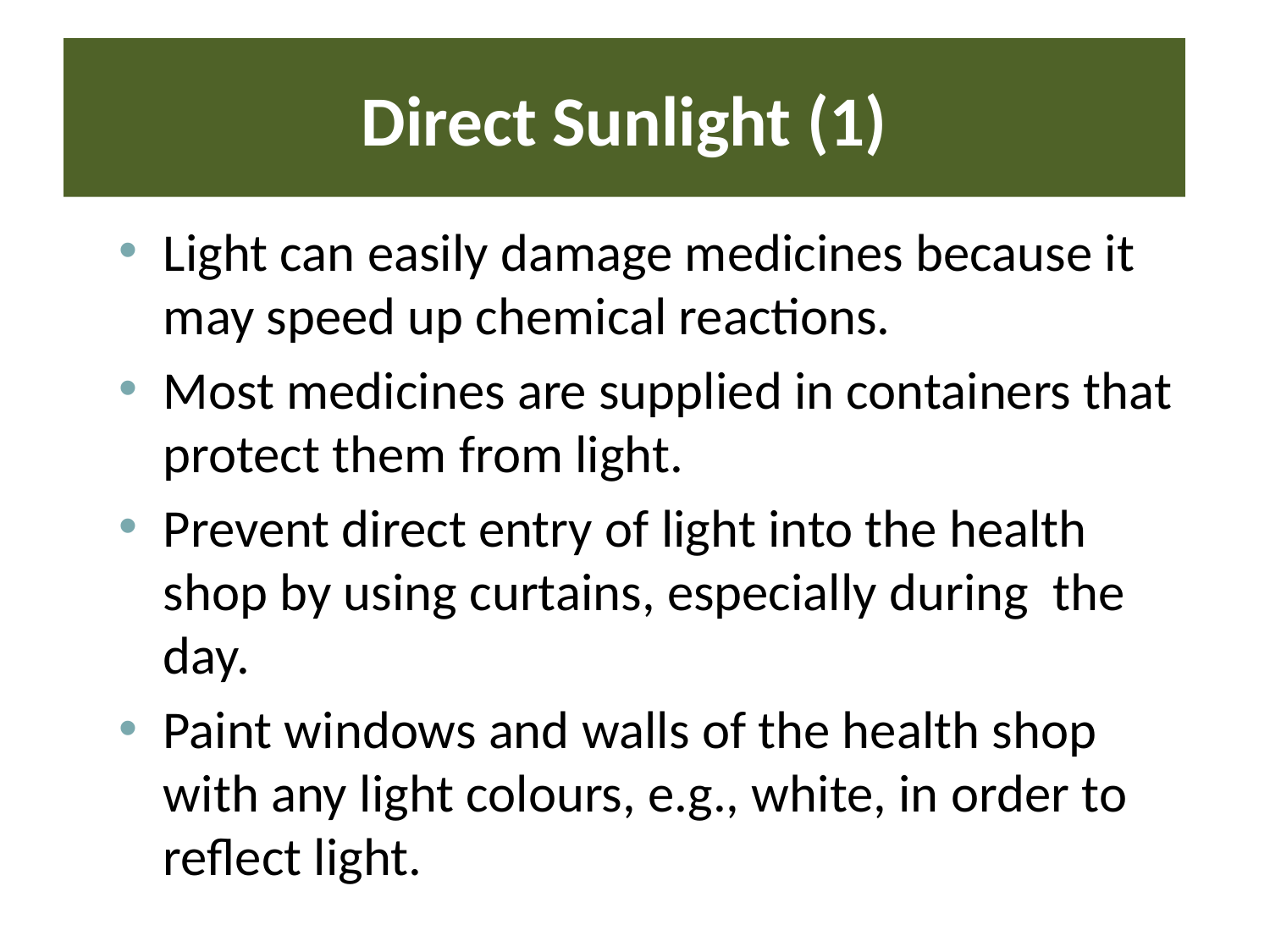

# Direct Sunlight (1)
Light can easily damage medicines because it may speed up chemical reactions.
Most medicines are supplied in containers that protect them from light.
Prevent direct entry of light into the health shop by using curtains, especially during  the day.
Paint windows and walls of the health shop with any light colours, e.g., white, in order to reflect light.